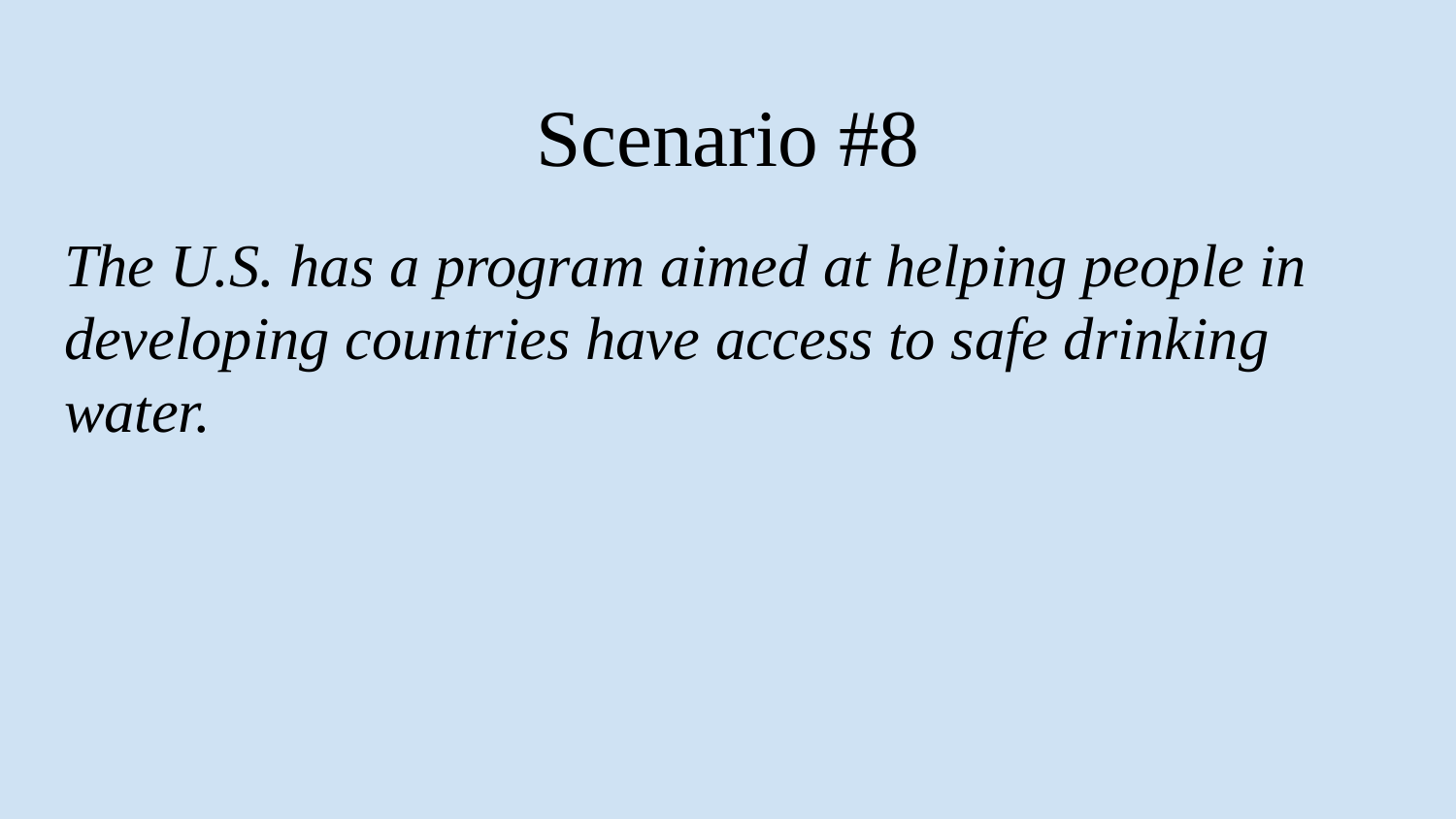

# Scenario #8
The U.S. has a program aimed at helping people in developing countries have access to safe drinking water.